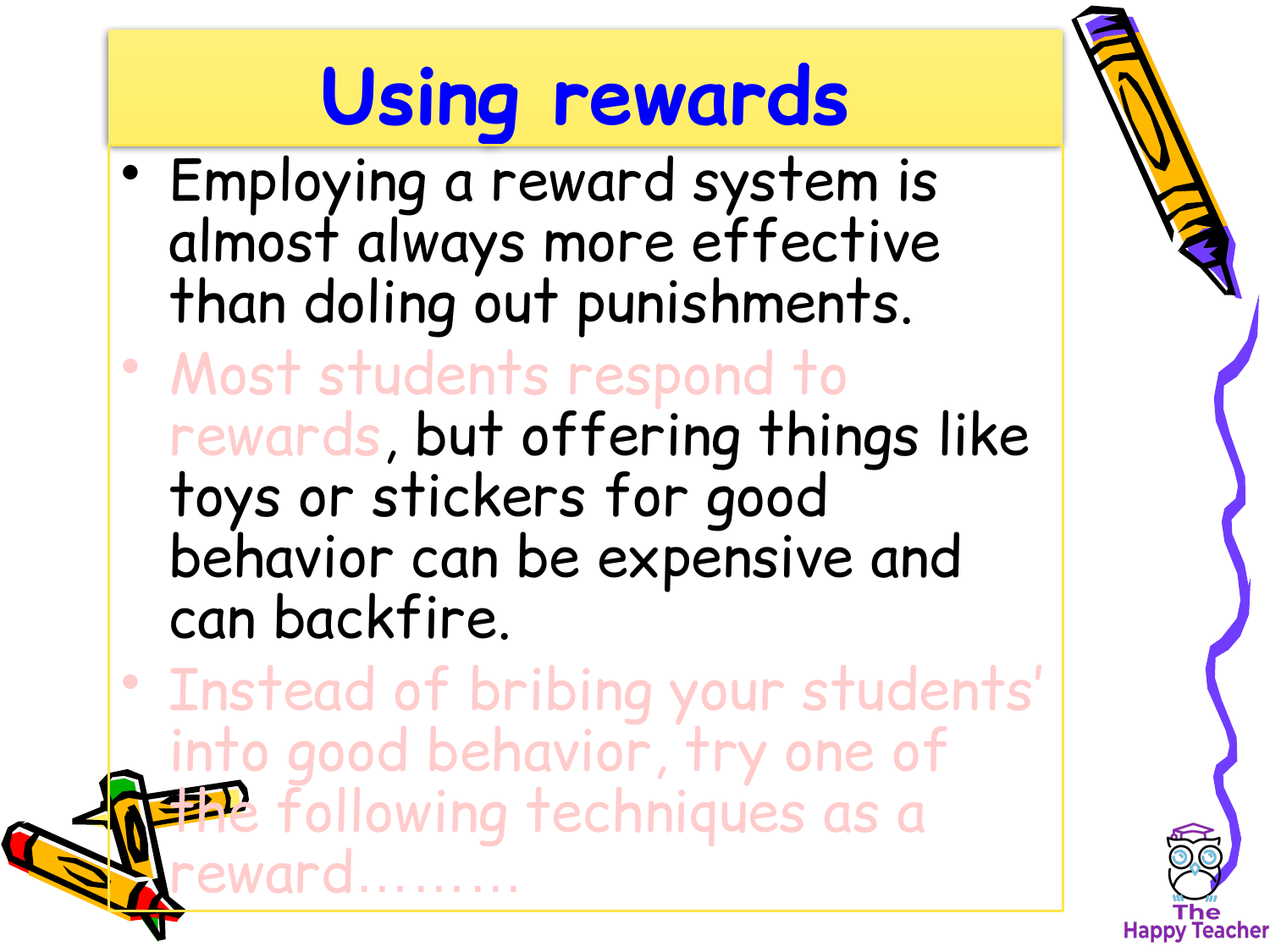

# Using rewards
Employing a reward system is almost always more effective than doling out punishments.
Most students respond to rewards, but offering things like toys or stickers for good behavior can be expensive and can backfire.
Instead of bribing your students’ into good behavior, try one of the following techniques as a reward………